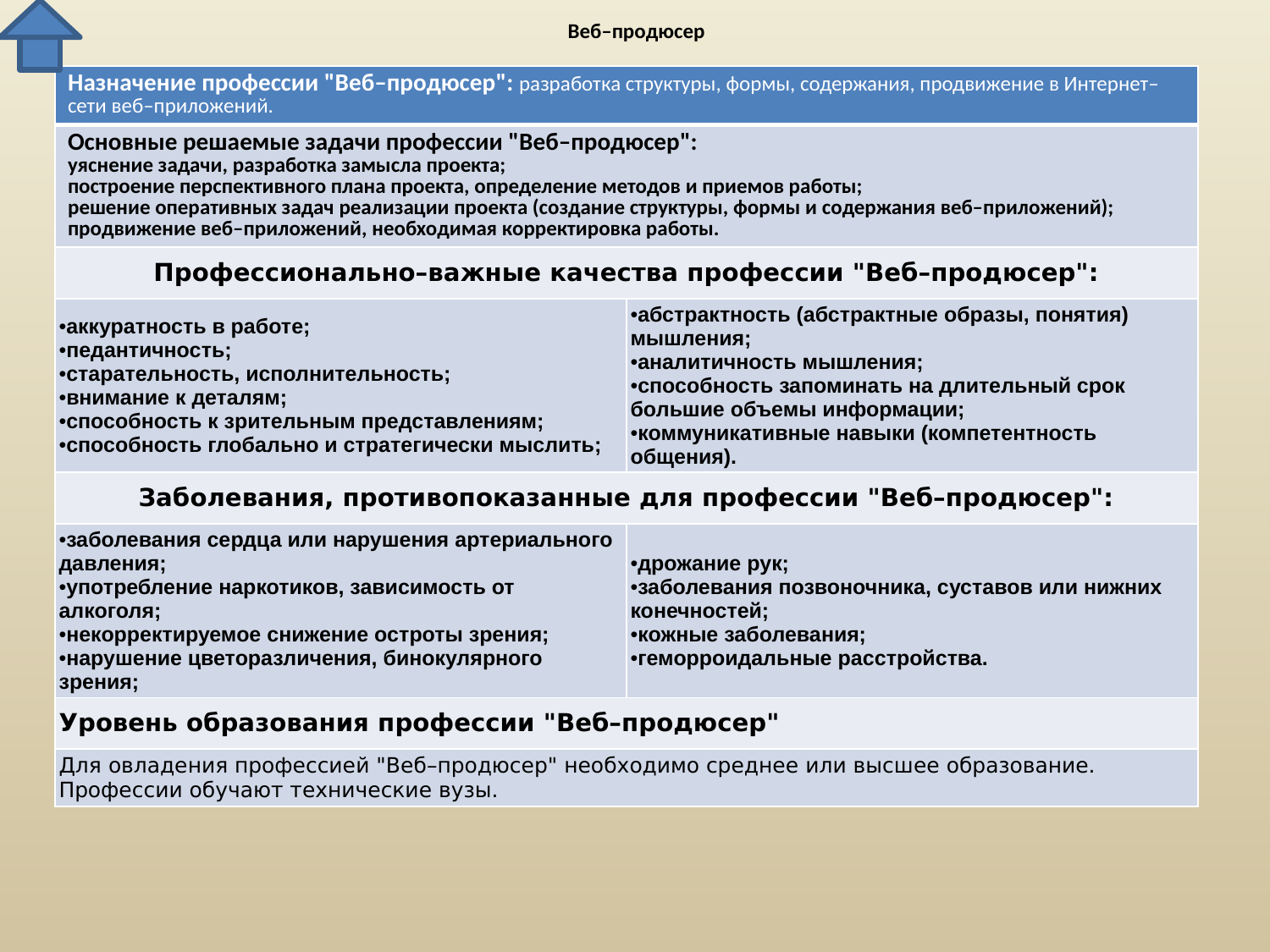

# Веб–продюсер
| Назначение профессии "Веб–продюсер": разработка структуры, формы, содержания, продвижение в Интернет–сети веб–приложений. |  |
| --- | --- |
| Основные решаемые задачи профессии "Веб–продюсер": уяснение задачи, разработка замысла проекта; построение перспективного плана проекта, определение методов и приемов работы; решение оперативных задач реализации проекта (создание структуры, формы и содержания веб–приложений); продвижение веб–приложений, необходимая корректировка работы. |  |
| Профессионально–важные качества профессии "Веб–продюсер": |  |
| аккуратность в работе; педантичность; старательность, исполнительность; внимание к деталям; способность к зрительным представлениям; способность глобально и стратегически мыслить; | абстрактность (абстрактные образы, понятия) мышления; аналитичность мышления; способность запоминать на длительный срок большие объемы информации; коммуникативные навыки (компетентность общения). |
| Заболевания, противопоказанные для профессии "Веб–продюсер": |  |
| заболевания сердца или нарушения артериального давления; употребление наркотиков, зависимость от алкоголя; некорректируемое снижение остроты зрения; нарушение цветоразличения, бинокулярного зрения; | дрожание рук; заболевания позвоночника, суставов или нижних конечностей; кожные заболевания; геморроидальные расстройства. |
| Уровень образования профессии "Веб–продюсер" |  |
| Для овладения профессией "Веб–продюсер" необходимо среднее или высшее образование. Профессии обучают технические вузы. |  |